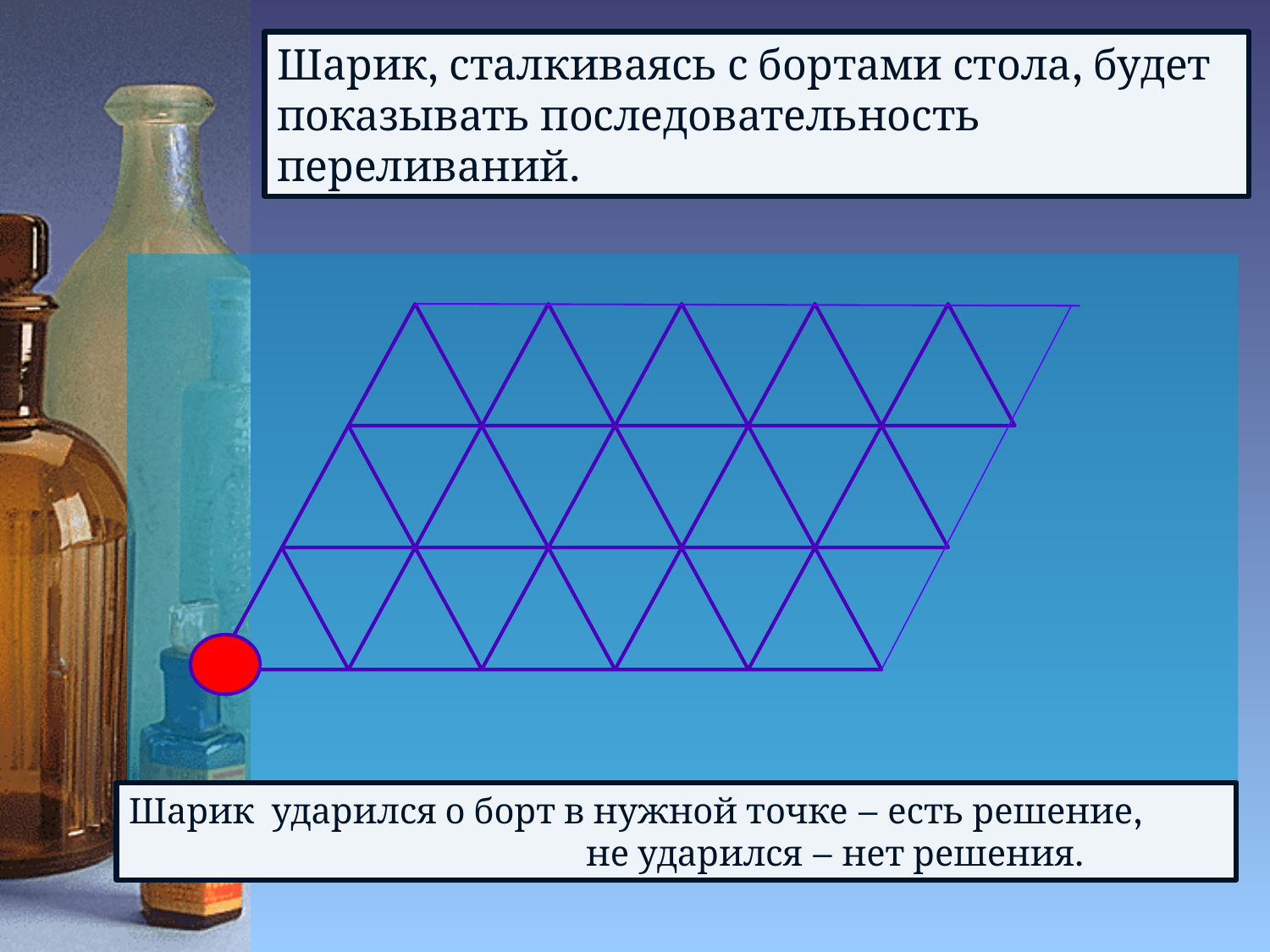

Шарик, сталкиваясь с бортами стола, будет показывать последовательность переливаний.
С помощью бильярдного стола

Шарик  ударился о борт в нужной точке – есть решение,
                                                      не ударился – нет решения.